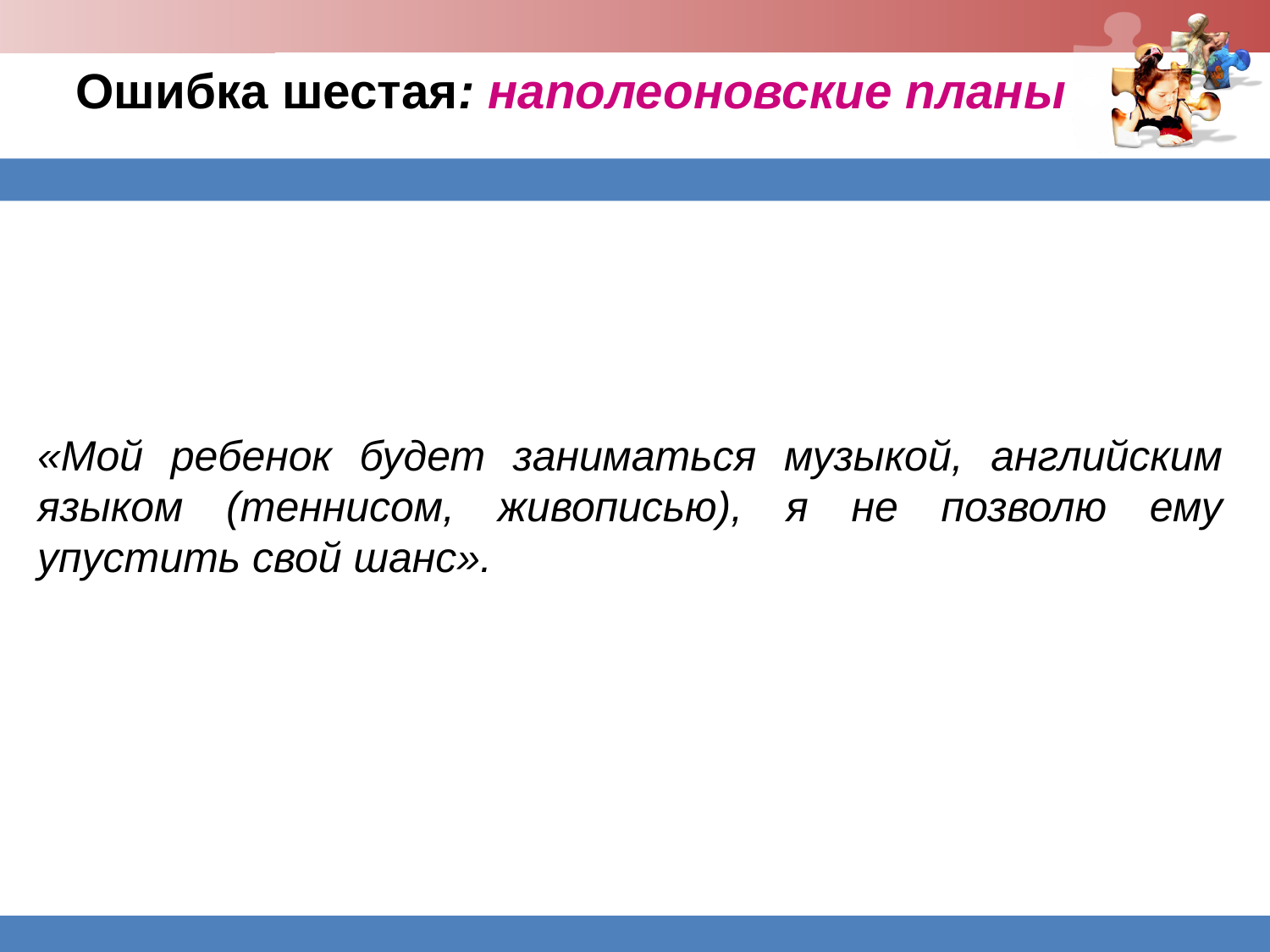

Ошибка шестая: наnолеоновские nланы
«Мой ребенок будет заниматься музыкой, английским языком (теннисом, живописью), я не позволю ему упустить свой шанс».